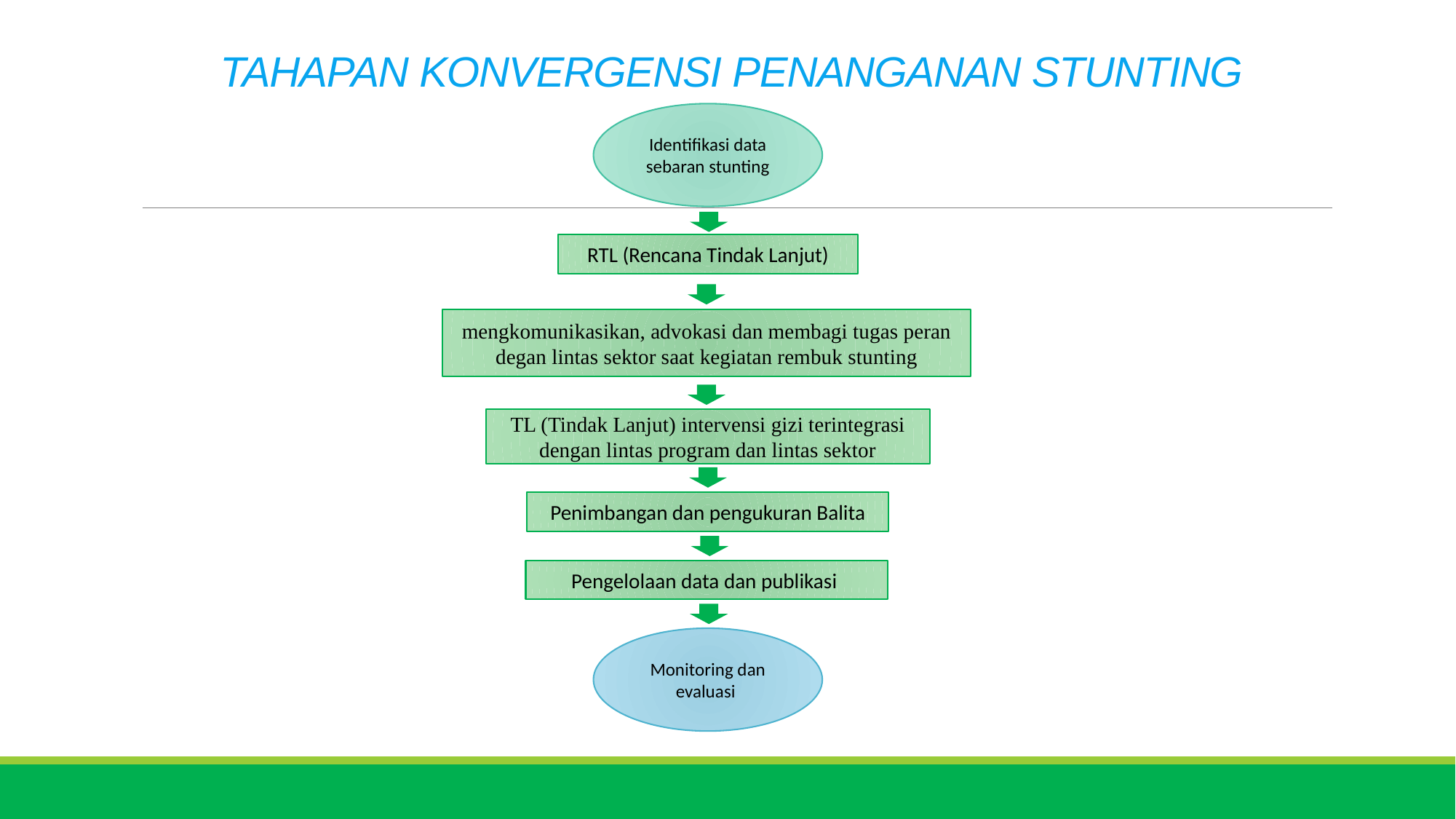

# TAHAPAN KONVERGENSI PENANGANAN STUNTING
Identifikasi data sebaran stunting

RTL (Rencana Tindak Lanjut)

mengkomunikasikan, advokasi dan membagi tugas peran degan lintas sektor saat kegiatan rembuk stunting

TL (Tindak Lanjut) intervensi gizi terintegrasi dengan lintas program dan lintas sektor

Penimbangan dan pengukuran Balita

Pengelolaan data dan publikasi

Monitoring dan evaluasi